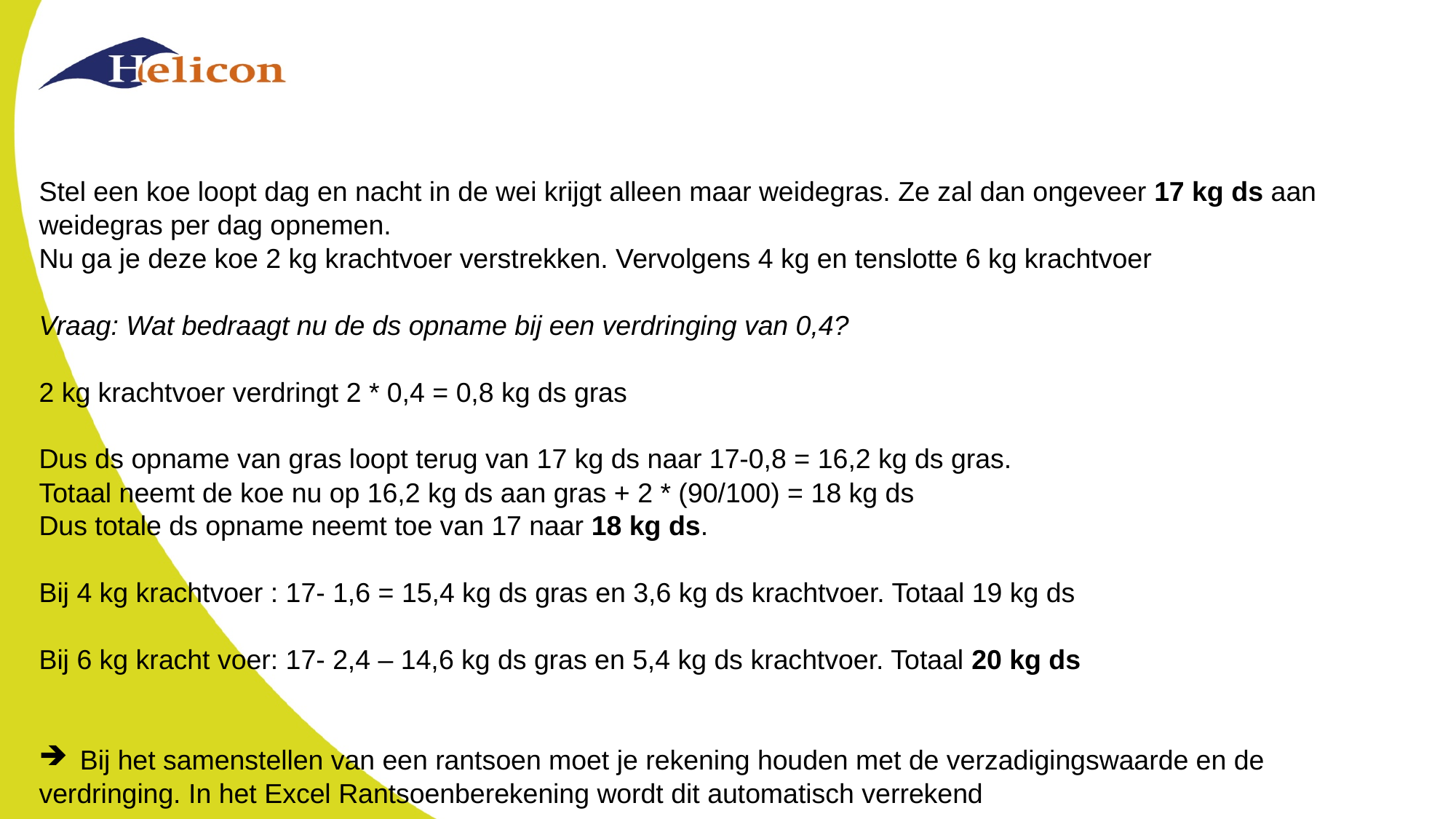

#

Stel een koe loopt dag en nacht in de wei krijgt alleen maar weidegras. Ze zal dan ongeveer 17 kg ds aan
weidegras per dag opnemen.
Nu ga je deze koe 2 kg krachtvoer verstrekken. Vervolgens 4 kg en tenslotte 6 kg krachtvoer

Vraag: Wat bedraagt nu de ds opname bij een verdringing van 0,4?

2 kg krachtvoer verdringt 2 * 0,4 = 0,8 kg ds gras

Dus ds opname van gras loopt terug van 17 kg ds naar 17-0,8 = 16,2 kg ds gras.
Totaal neemt de koe nu op 16,2 kg ds aan gras + 2 * (90/100) = 18 kg ds
Dus totale ds opname neemt toe van 17 naar 18 kg ds.

Bij 4 kg krachtvoer : 17- 1,6 = 15,4 kg ds gras en 3,6 kg ds krachtvoer. Totaal 19 kg ds

Bij 6 kg kracht voer: 17- 2,4 – 14,6 kg ds gras en 5,4 kg ds krachtvoer. Totaal 20 kg ds

Bij het samenstellen van een rantsoen moet je rekening houden met de verzadigingswaarde en de
verdringing. In het Excel Rantsoenberekening wordt dit automatisch verrekend